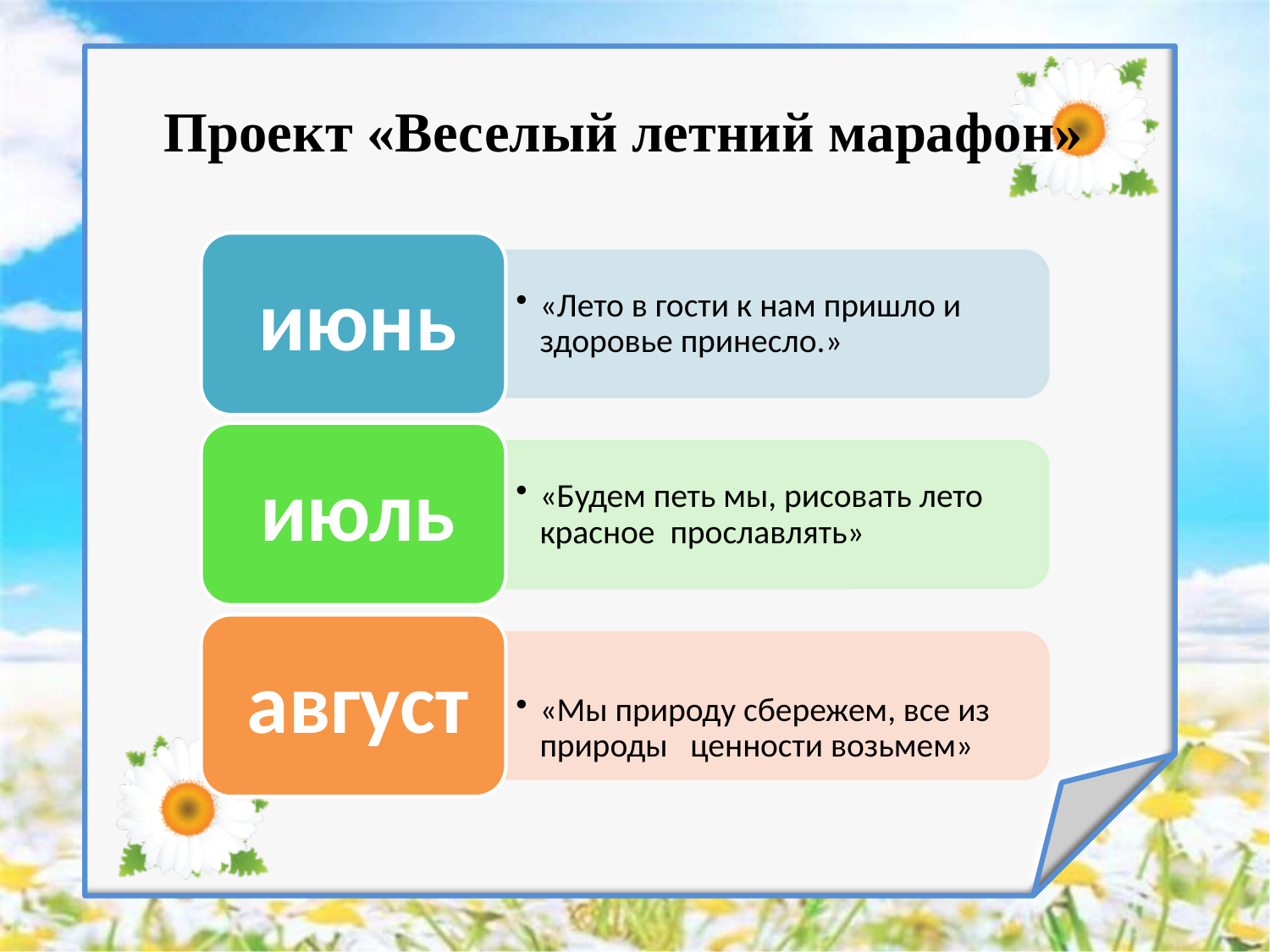

# Проект «Веселый летний марафон»
«Лето в гости к нам пришло и здоровье принесло.»
июнь
«Будем петь мы, рисовать лето красное  прославлять»
июль

«Мы природу сбережем, все из природы   ценности возьмем»
август